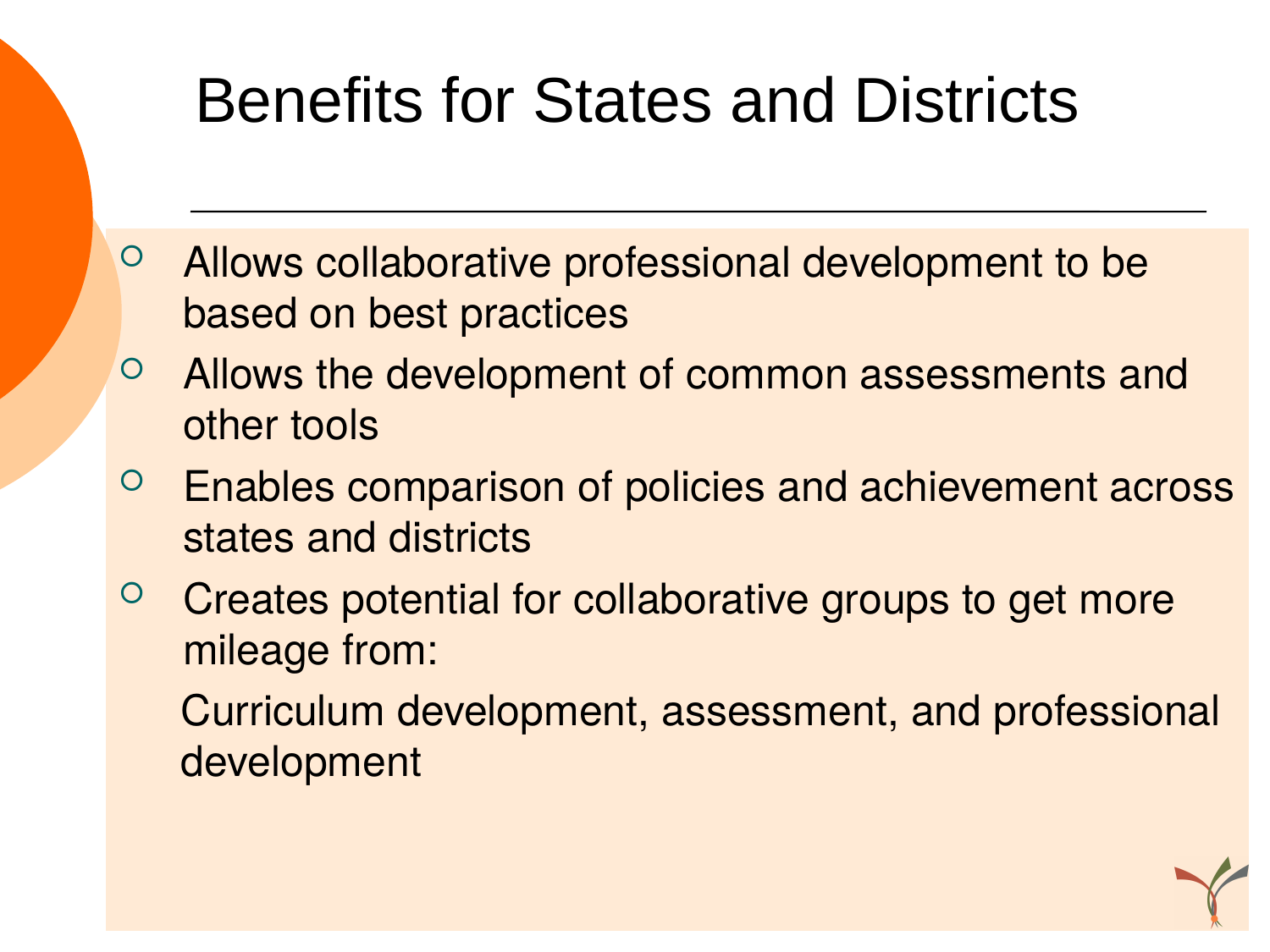

# Benefits for States and Districts
Benefits for States and Districts
Allows collaborative professional development to be based on best practices
Allows the development of common assessments and other tools
Enables comparison of policies and achievement across states and districts
Creates potential for collaborative groups to get more mileage from:
Curriculum development, assessment, and professional development